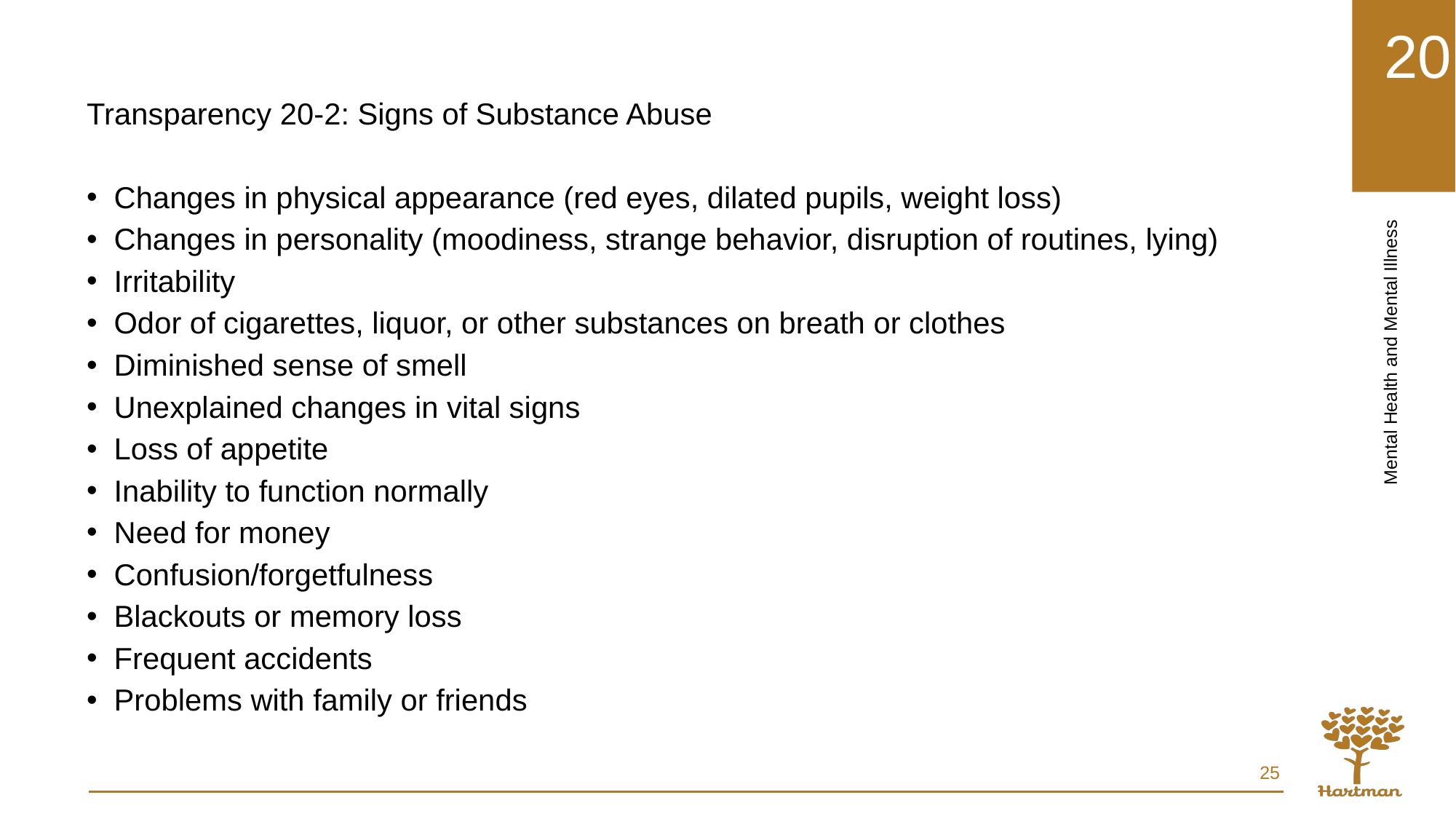

Transparency 20-2: Signs of Substance Abuse

Changes in physical appearance (red eyes, dilated pupils, weight loss)
Changes in personality (moodiness, strange behavior, disruption of routines, lying)
Irritability
Odor of cigarettes, liquor, or other substances on breath or clothes
Diminished sense of smell
Unexplained changes in vital signs
Loss of appetite
Inability to function normally
Need for money
Confusion/forgetfulness
Blackouts or memory loss
Frequent accidents
Problems with family or friends

25